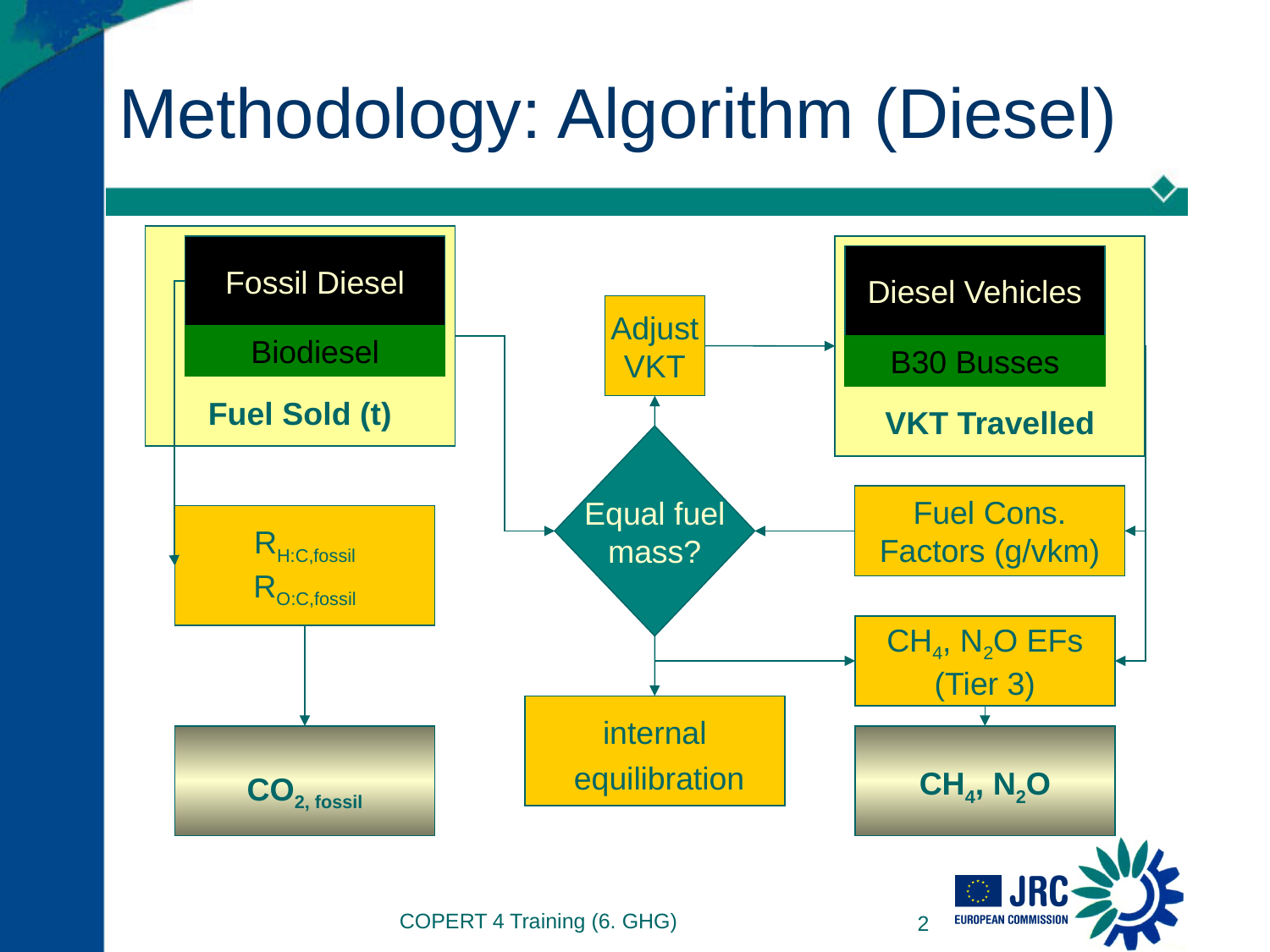

# Methodology: Algorithm (Diesel)

Fuel Sold (t)
Fossil Diesel

VKT Travelled
Diesel Vehicles
Adjust
VKT
Biodiesel
B30 Busses
Equal fuel
mass?
Fuel Cons.
Factors (g/vkm)
RH:C,fossil
RO:C,fossil
CH4, N2O EFs
(Tier 3)
internal
 equilibration
CO2, fossil
CH4, N2O
COPERT 4 Training (6. GHG)
2